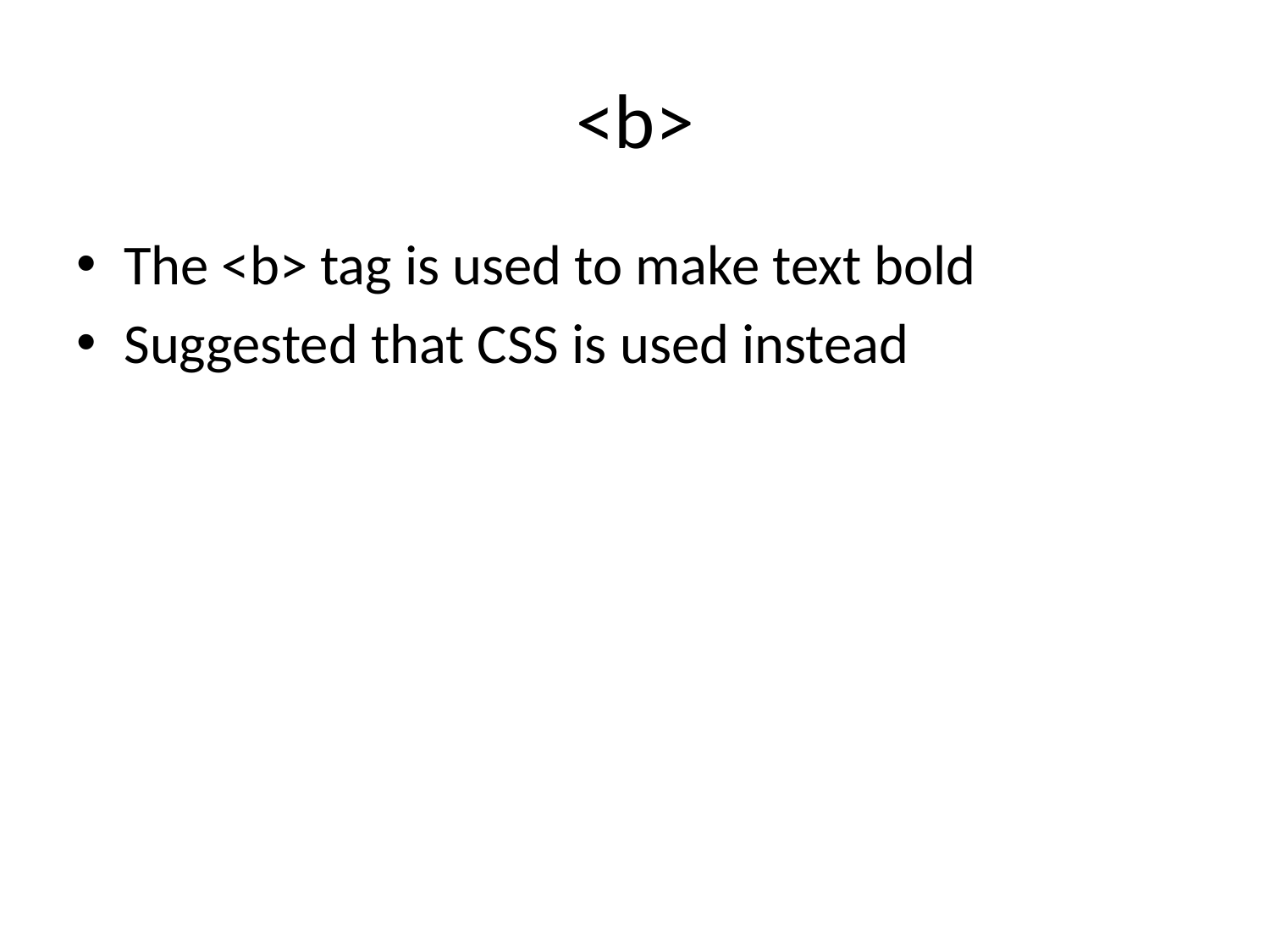

# <b>
The <b> tag is used to make text bold
Suggested that CSS is used instead